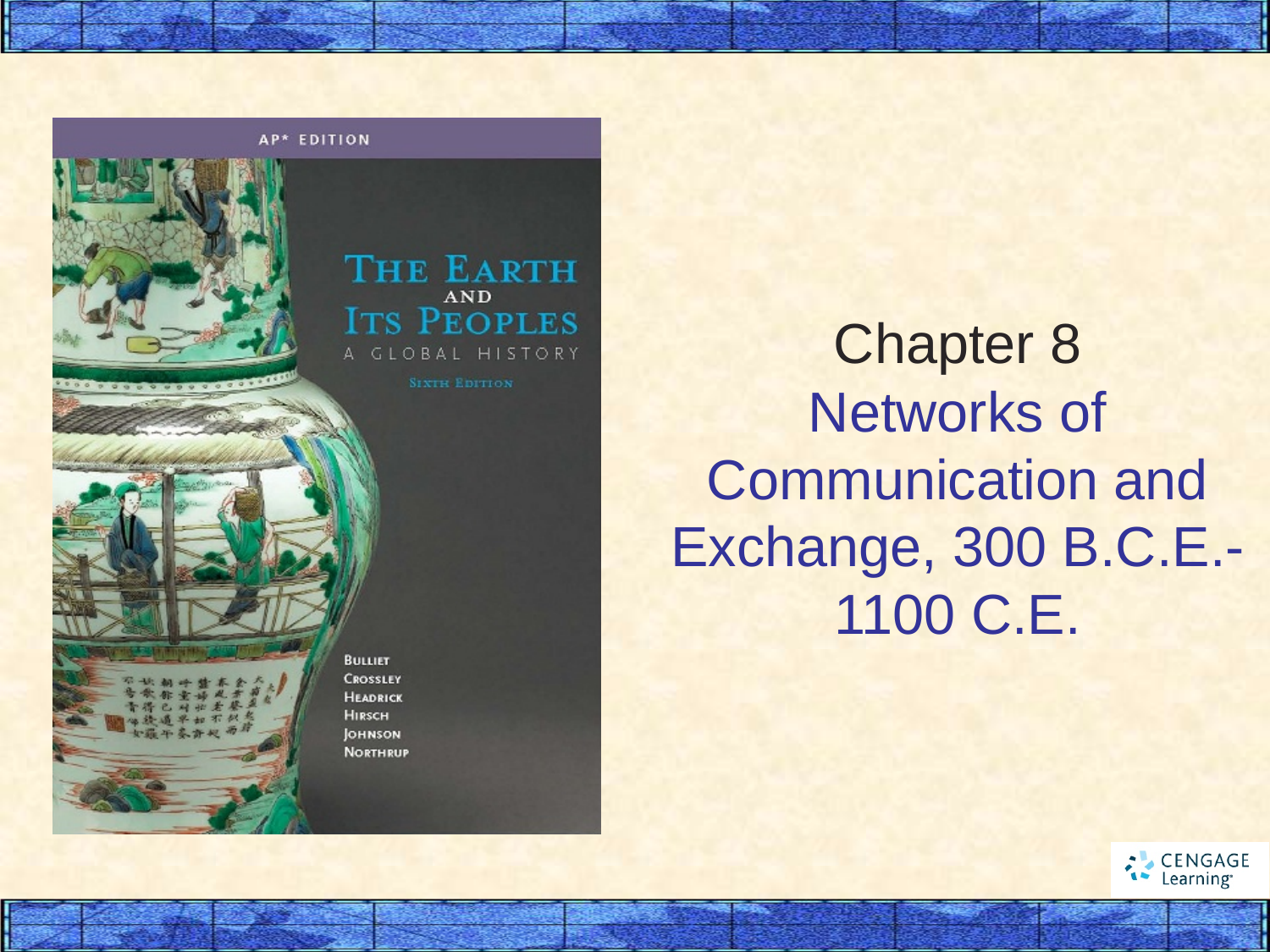

# Chapter 8 Networks of Communication and Exchange, 300 B.C.E.-1100 C.E.